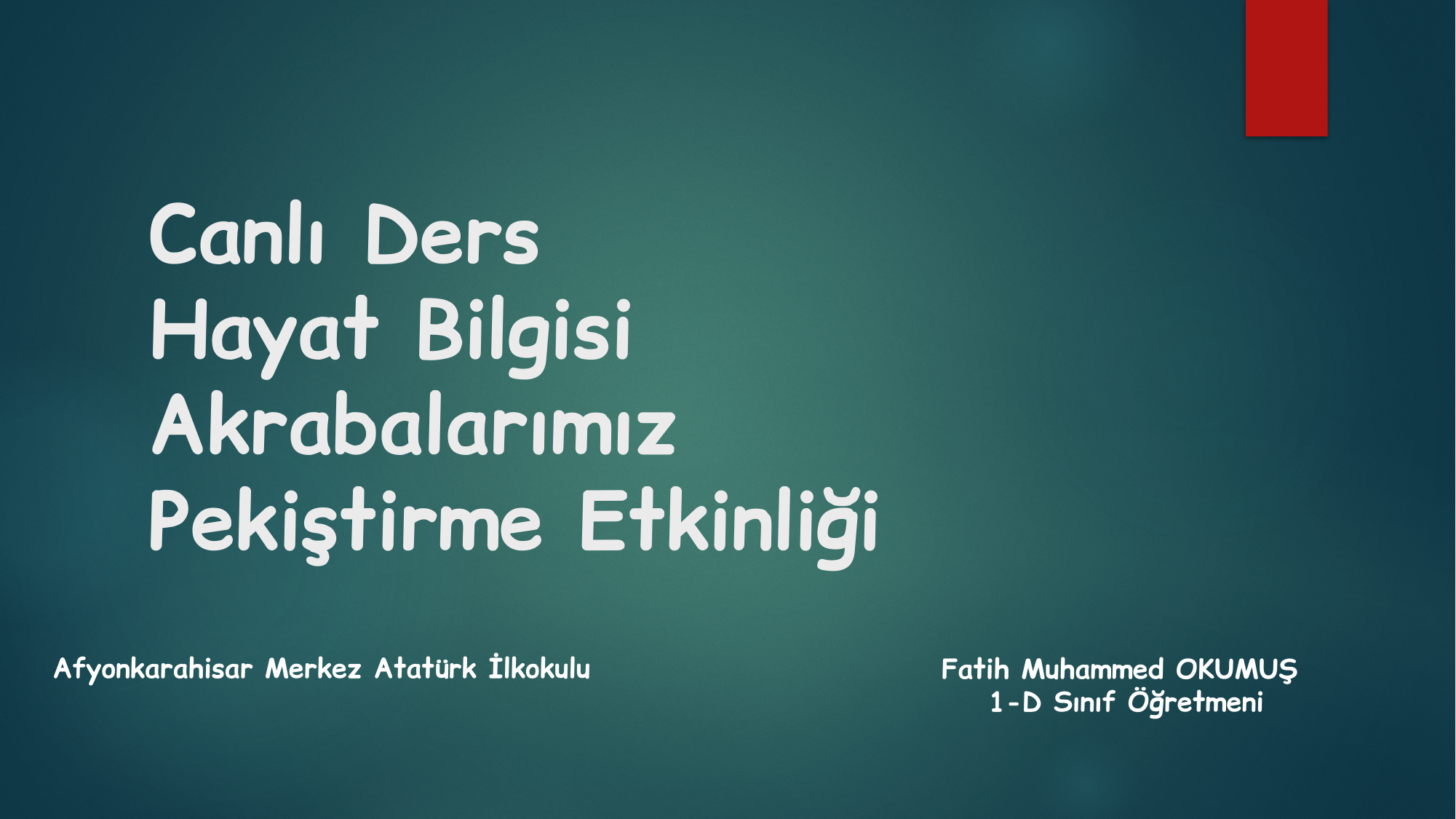

# Canlı Ders Hayat Bilgisi Akrabalarımız Pekiştirme Etkinliği
Afyonkarahisar Merkez Atatürk İlkokulu
Fatih Muhammed OKUMUŞ
    1-D Sınıf Öğretmeni